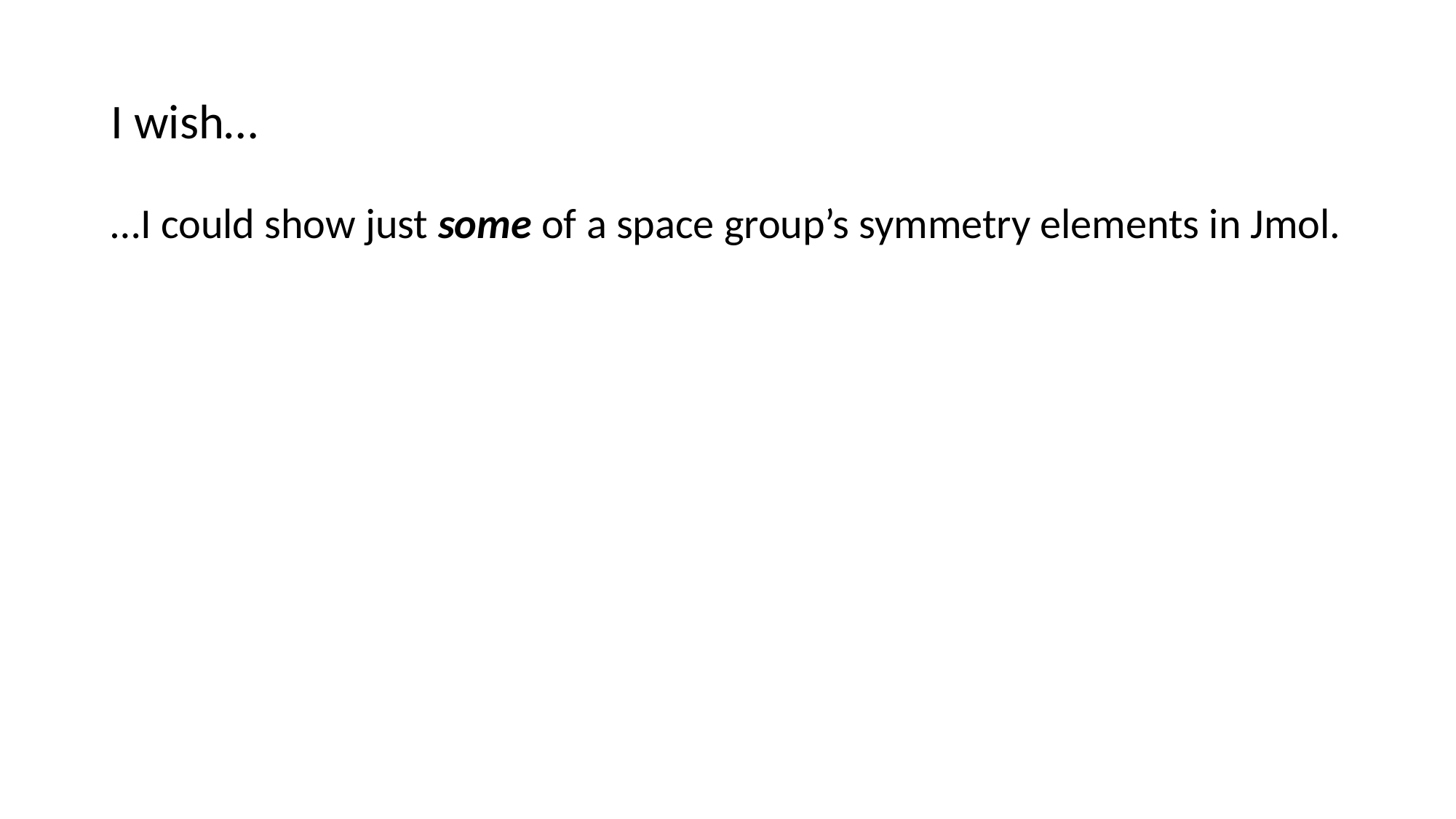

# I wish…
…I could show just some of a space group’s symmetry elements in Jmol.